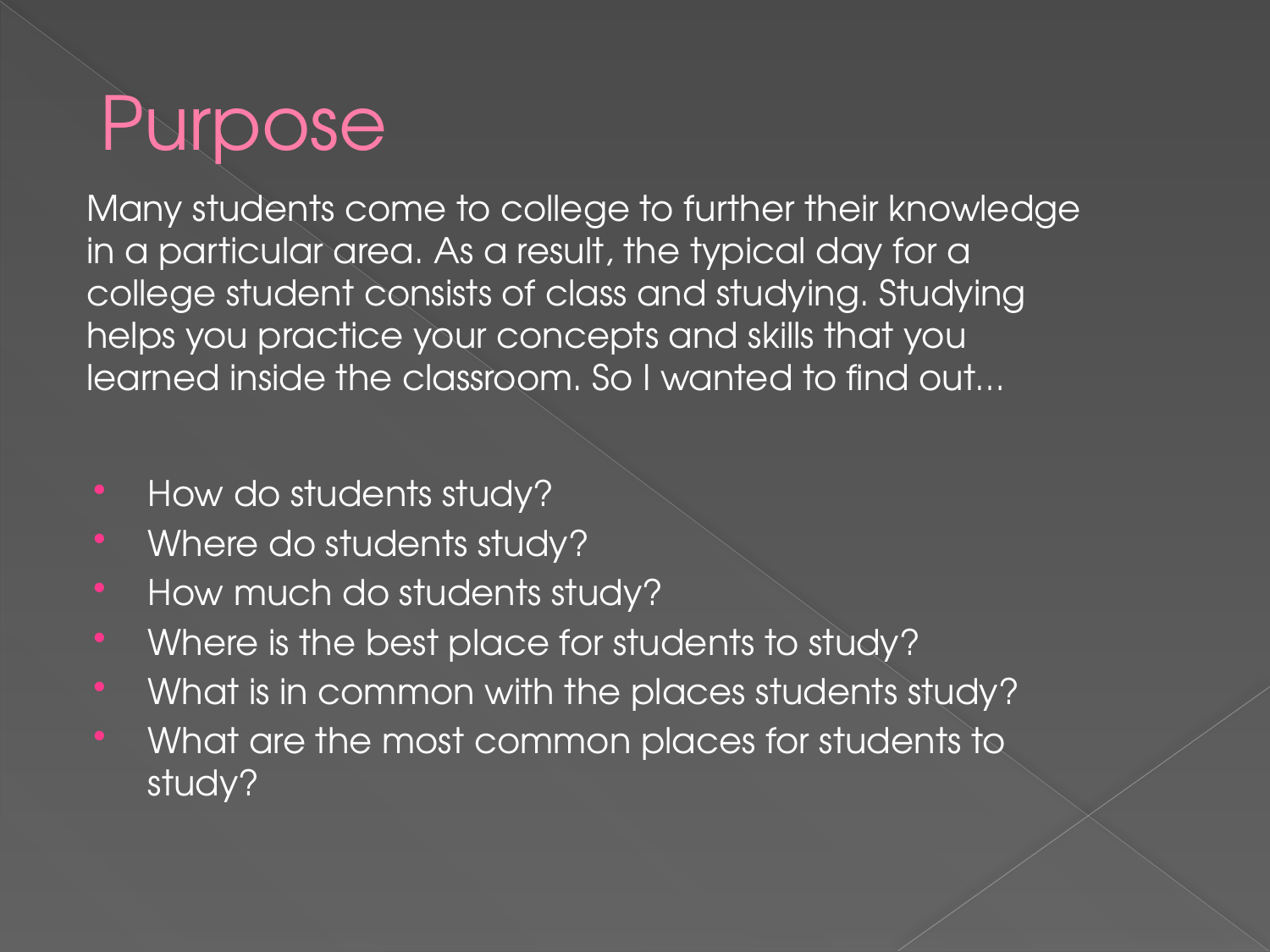

# Purpose

Many students come to college to further their knowledge in a particular area. As a result, the typical day for a college student consists of class and studying. Studying helps you practice your concepts and skills that you learned inside the classroom. So I wanted to find out…
How do students study?
Where do students study?
How much do students study?
Where is the best place for students to study?
What is in common with the places students study?
What are the most common places for students to study?